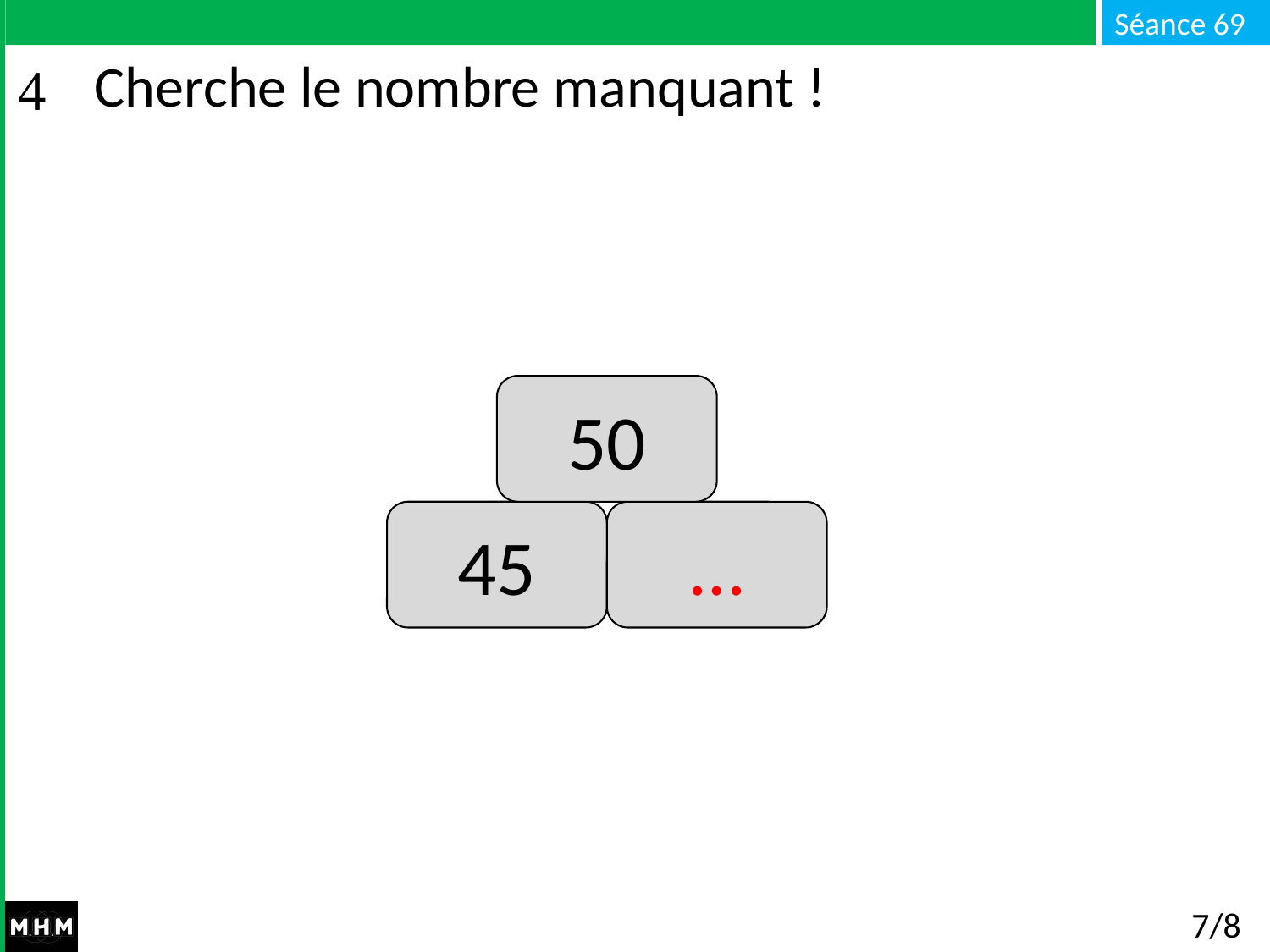

# Cherche le nombre manquant !
50
…
45
7/8